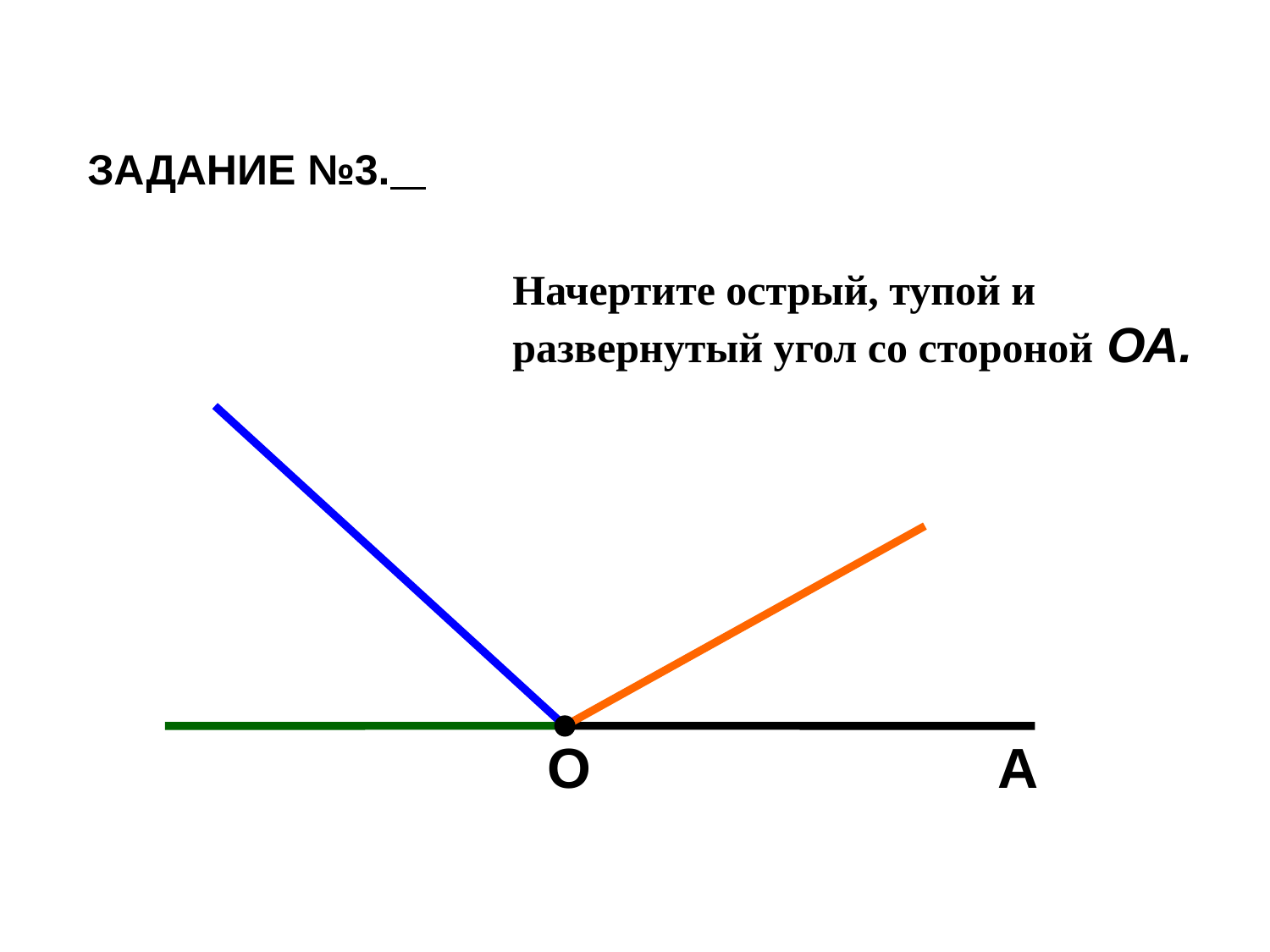

ЗАДАНИЕ №3.
Начертите острый, тупой и развернутый угол со стороной ОА.

О

А